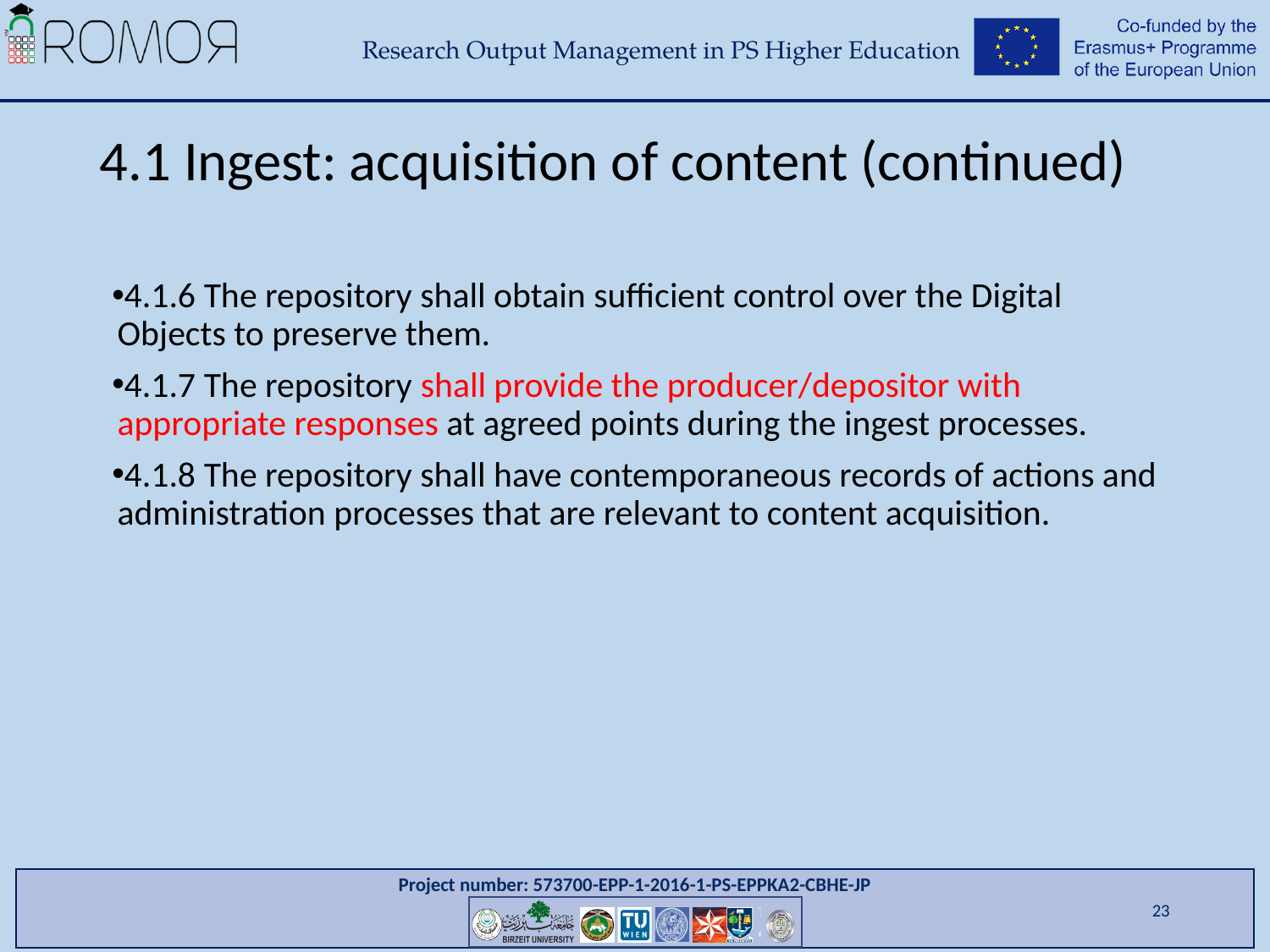

# 4.1 Ingest: acquisition of content (continued)

4.1.6 The repository shall obtain sufficient control over the Digital Objects to preserve them.
4.1.7 The repository shall provide the producer/depositor with appropriate responses at agreed points during the ingest processes.
4.1.8 The repository shall have contemporaneous records of actions and administration processes that are relevant to content acquisition.
23